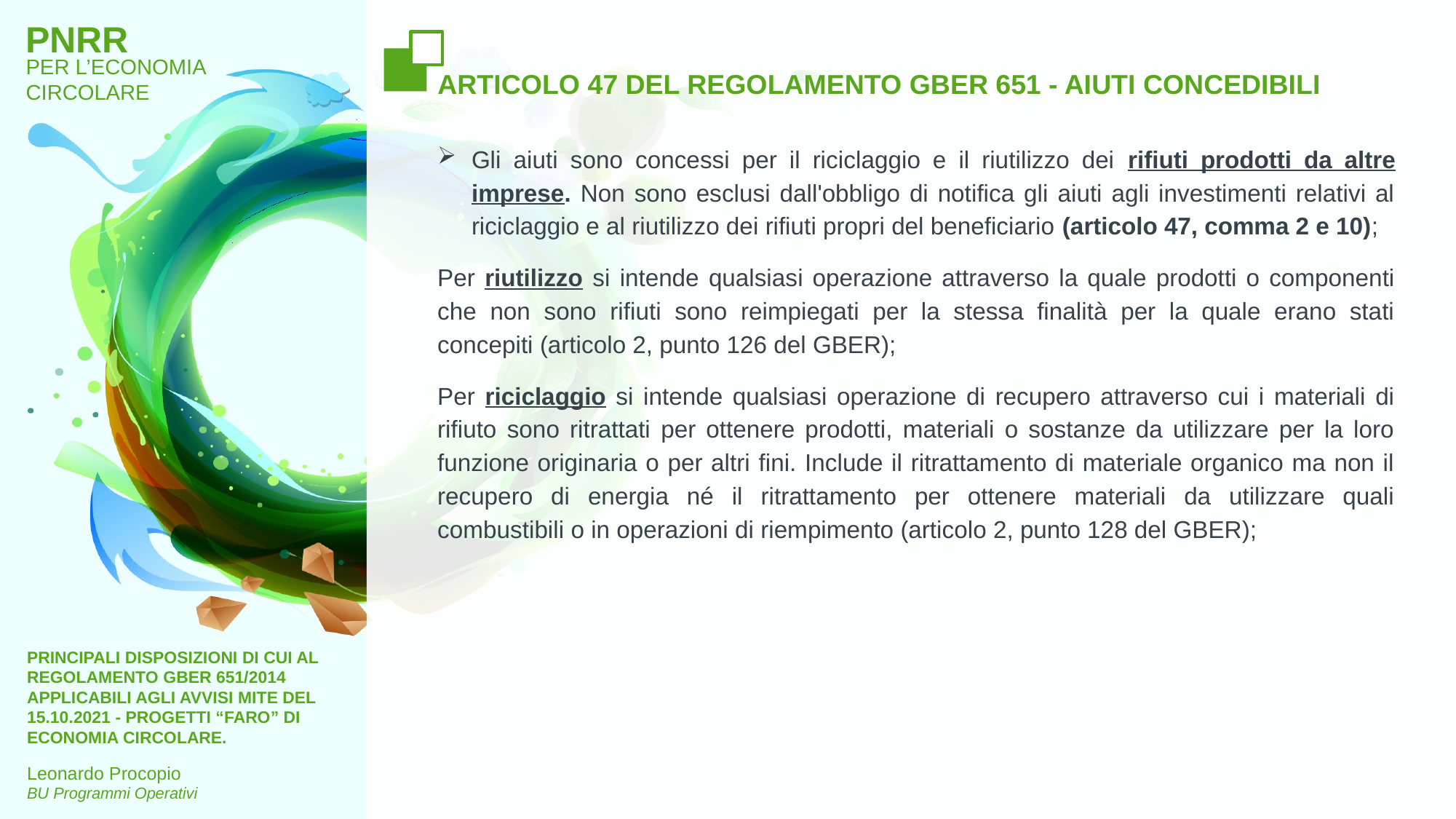

# ARTICOLO 47 DEL REGOLAMENTO GBER 651 - AIUTI CONCEDIBILI
Gli aiuti sono concessi per il riciclaggio e il riutilizzo dei rifiuti prodotti da altre imprese. Non sono esclusi dall'obbligo di notifica gli aiuti agli investimenti relativi al riciclaggio e al riutilizzo dei rifiuti propri del beneficiario (articolo 47, comma 2 e 10);
Per riutilizzo si intende qualsiasi operazione attraverso la quale prodotti o componenti che non sono rifiuti sono reimpiegati per la stessa finalità per la quale erano stati concepiti (articolo 2, punto 126 del GBER);
Per riciclaggio si intende qualsiasi operazione di recupero attraverso cui i materiali di rifiuto sono ritrattati per ottenere prodotti, materiali o sostanze da utilizzare per la loro funzione originaria o per altri fini. Include il ritrattamento di materiale organico ma non il recupero di energia né il ritrattamento per ottenere materiali da utilizzare quali combustibili o in operazioni di riempimento (articolo 2, punto 128 del GBER);